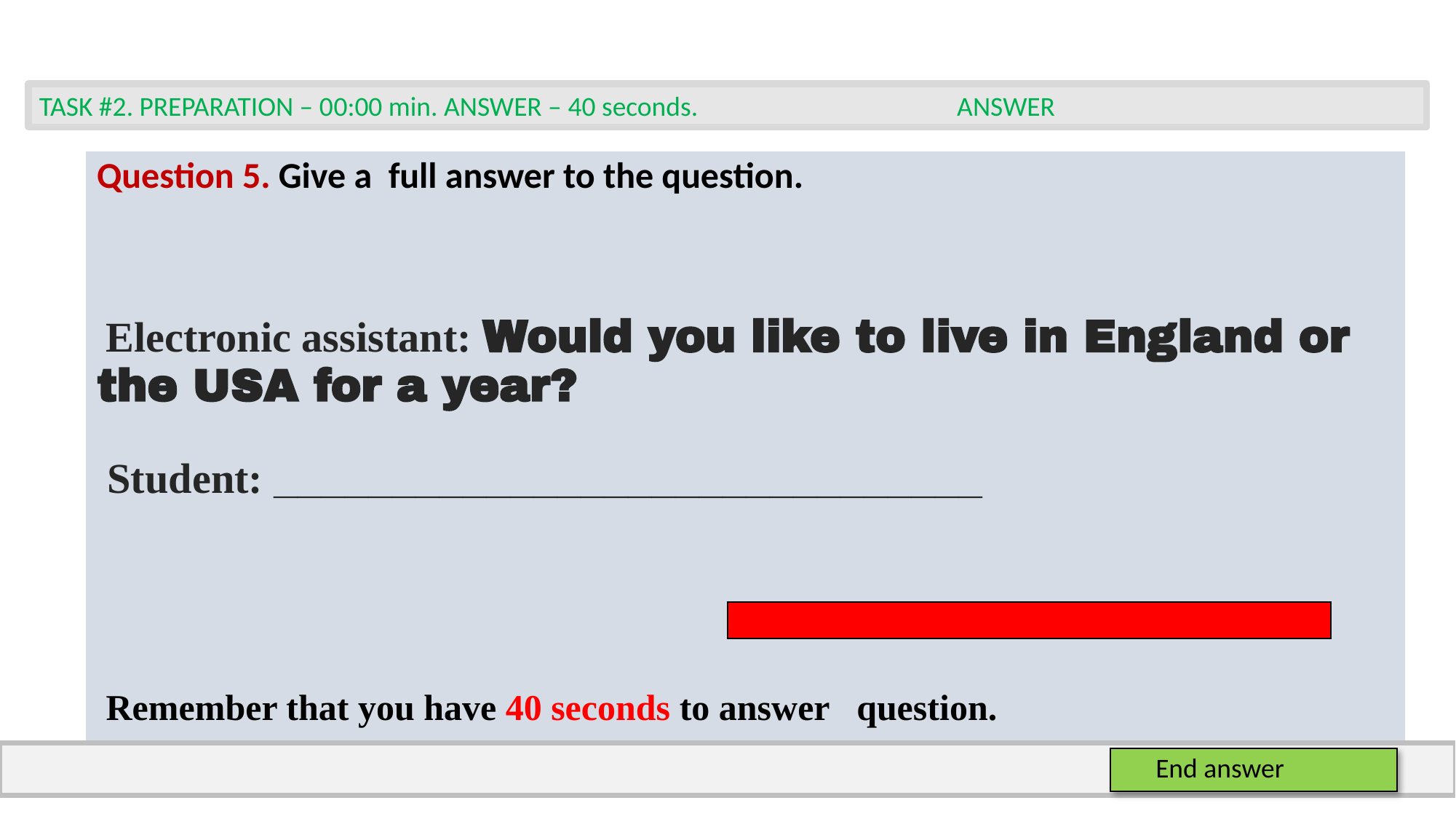

TASK #2. PREPARATION – 00:00 min. ANSWER – 40 seconds.                                          ANSWER
Question 5. Give а  full answer to the question.

 Electronic assistant: Would you like to live in England or the USA for a year?

 Student: ______________________________

 Remember that you have 40 seconds to answer   question.

End answer